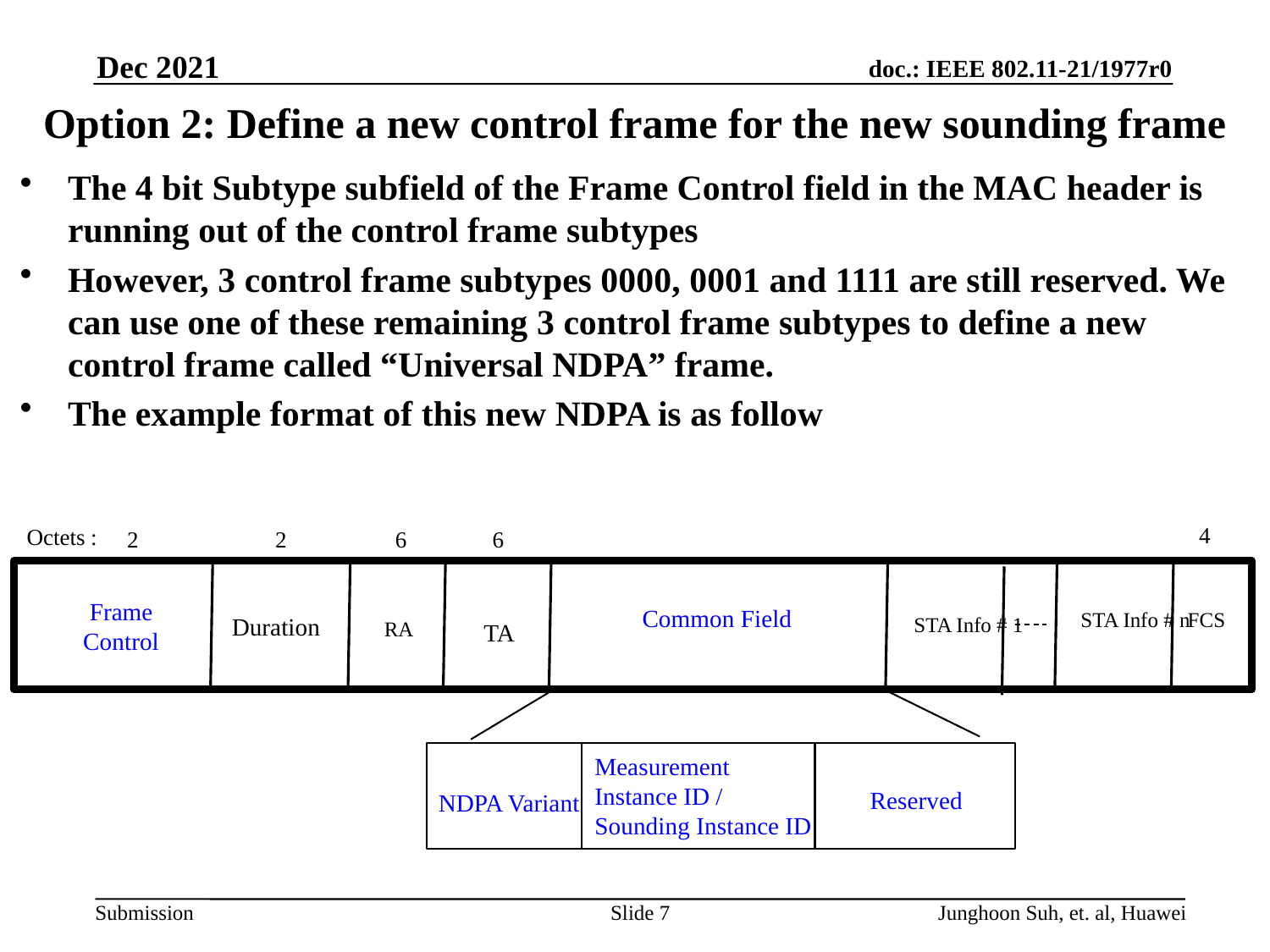

Dec 2021
# Option 2: Define a new control frame for the new sounding frame
The 4 bit Subtype subfield of the Frame Control field in the MAC header is running out of the control frame subtypes
However, 3 control frame subtypes 0000, 0001 and 1111 are still reserved. We can use one of these remaining 3 control frame subtypes to define a new control frame called “Universal NDPA” frame.
The example format of this new NDPA is as follow

                   4
Octets
:
2                        2                   6               6

Frame
Control
Common Field
STA Info # n
FCS
Duration
STA Info # 1
RA
TA

Measurement
Instance ID /
Sounding Instance ID
NDPA Variant

Reserved
Slide 7
Junghoon Suh, et. al, Huawei